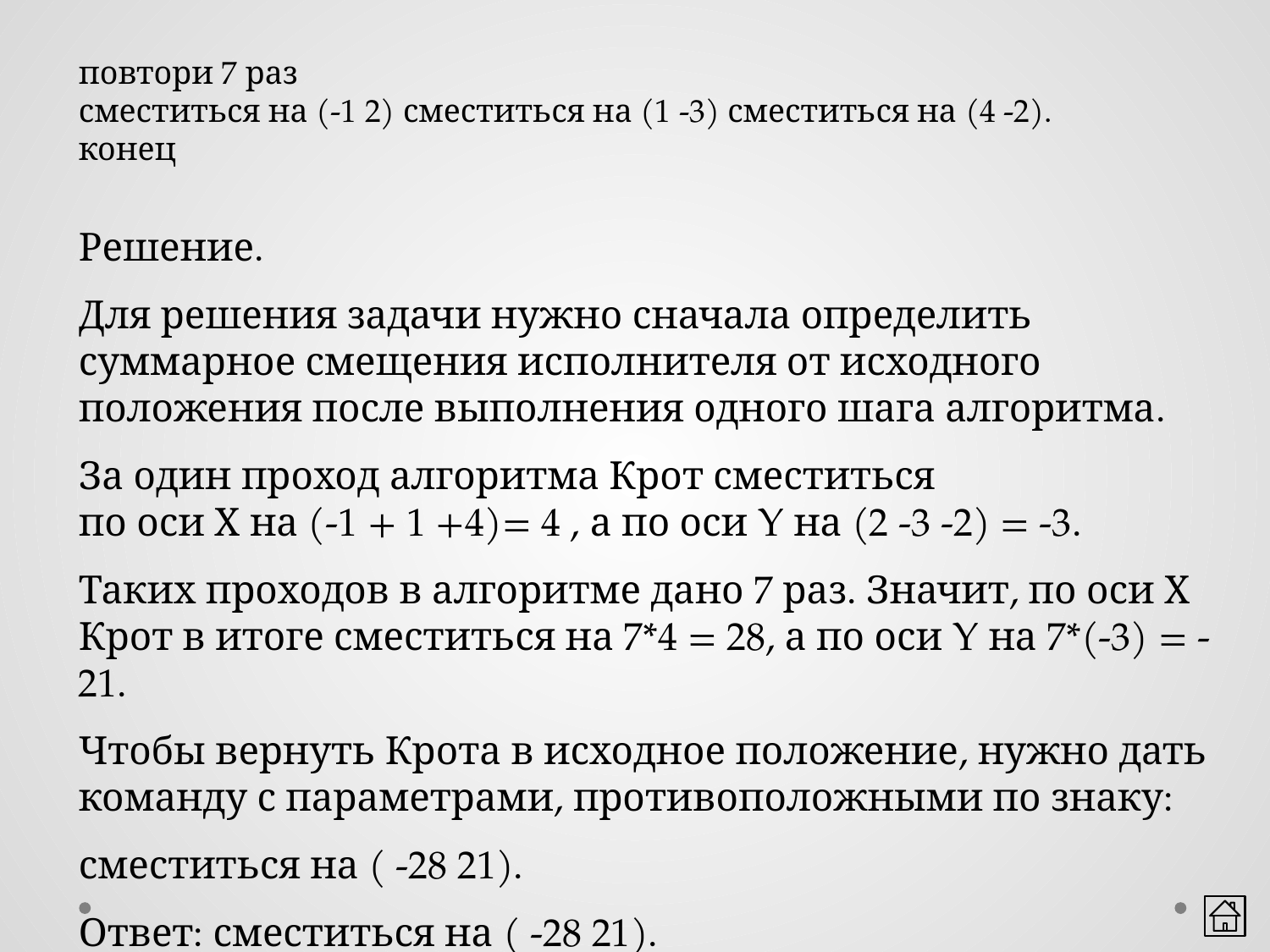

повтори 7 раз
сместиться на (-1 2) сместиться на (1 -3) сместиться на (4 -2).
конец
Решение.
Для решения задачи нужно сначала определить суммарное смещения исполнителя от исходного положения после выполнения одного шага алгоритма.
За один проход алгоритма Крот сместиться
по оси Х на (-1 + 1 +4)= 4 , а по оси Y на (2 -3 -2) = -3.
Таких проходов в алгоритме дано 7 раз. Значит, по оси Х Крот в итоге сместиться на 7*4 = 28, а по оси Y на 7*(-3) = -21.
Чтобы вернуть Крота в исходное положение, нужно дать команду с параметрами, противоположными по знаку:
сместиться на ( -28 21).
Ответ: сместиться на ( -28 21).